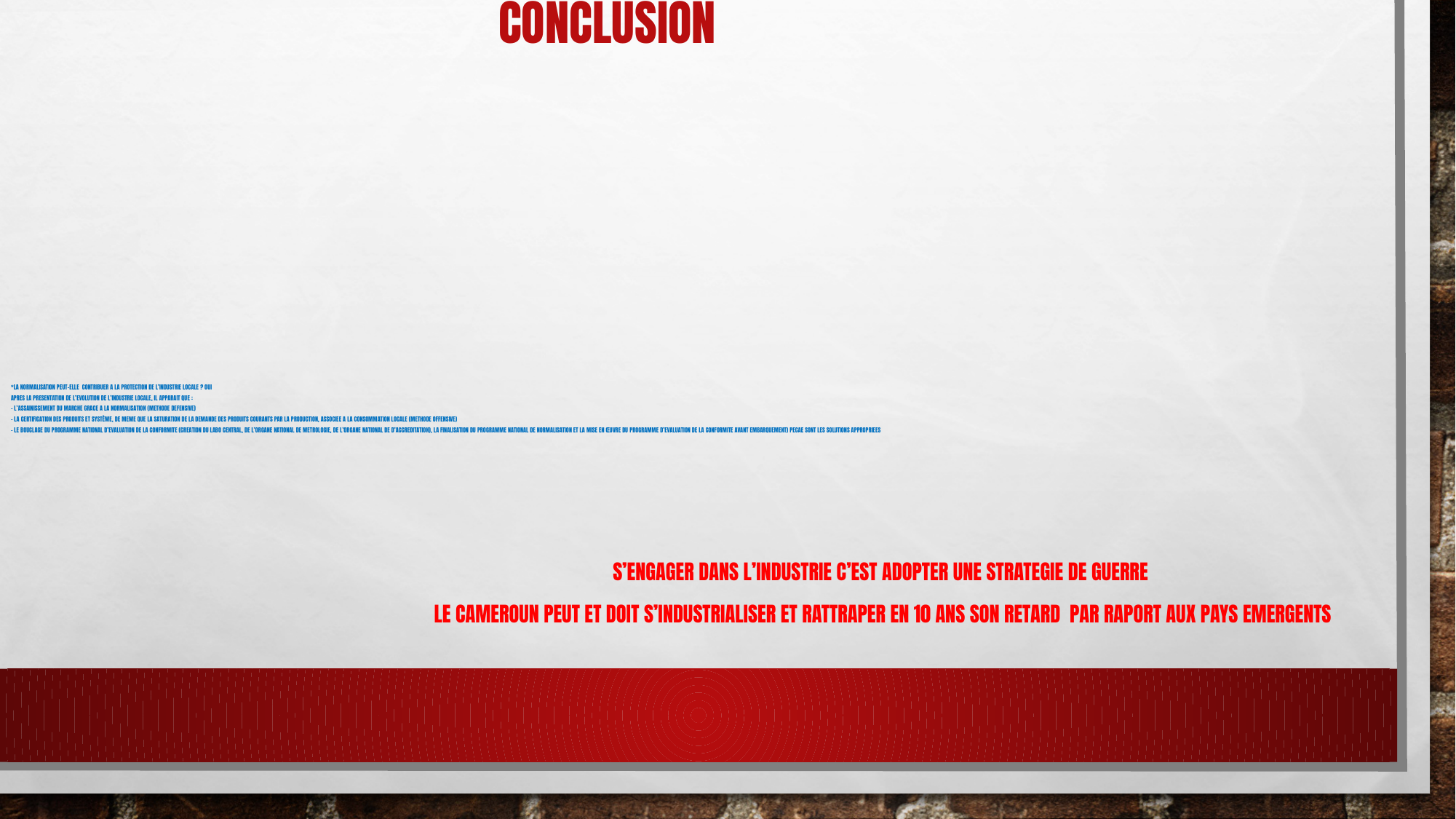

CONCLUSION

# *LA NORMALISATION peut-elle  contribuer a la protection de l’industrie locale ? Oui apres la presentation de l’evolution de l’industrie locale, il apparait que : - l’assainissement du marche grace a la normalisation (methode defensive) - la certification des produits et système, de meme que la saturation de la demande des produits courants par la production, associee a la consommation locale (methode offensive) - le bouclage du programme national d’evaluation de la conformite (creation du labo central, de l’organe national de metrologie, de l’organe national de d’accreditation), la finalisation du programme national de normalisation et la mise en œuvre du programme d’evaluation de la conformite avant embarquement) pecae sont les solutions appropriees
S’ENGAGER DANS L’INDUSTRIE C’EST ADOPTER UNE STRATEGIE DE GUERRE
LE CAMEROUN PEUT ET DOIT S’INDUSTRIALISER ET RATTRAPER EN 10 ANS SON RETARD  PAR RAPORT AUX PAYS EMERGENTS